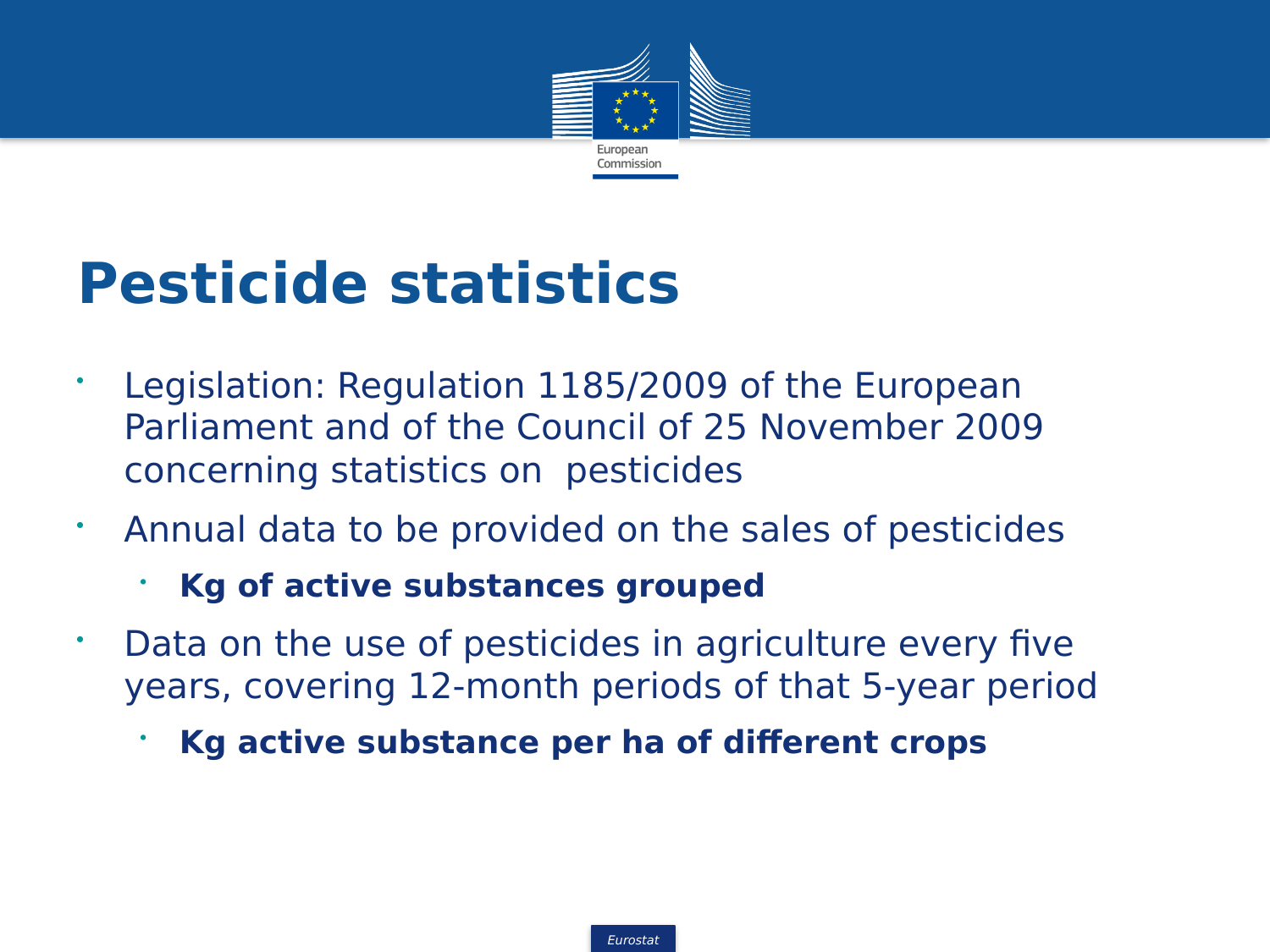

# Pesticide statistics
Legislation: Regulation 1185/2009 of the European Parliament and of the Council of 25 November 2009 concerning statistics on  pesticides
Annual data to be provided on the sales of pesticides
Kg of active substances grouped
Data on the use of pesticides in agriculture every five years, covering 12-month periods of that 5-year period
Kg active substance per ha of different crops